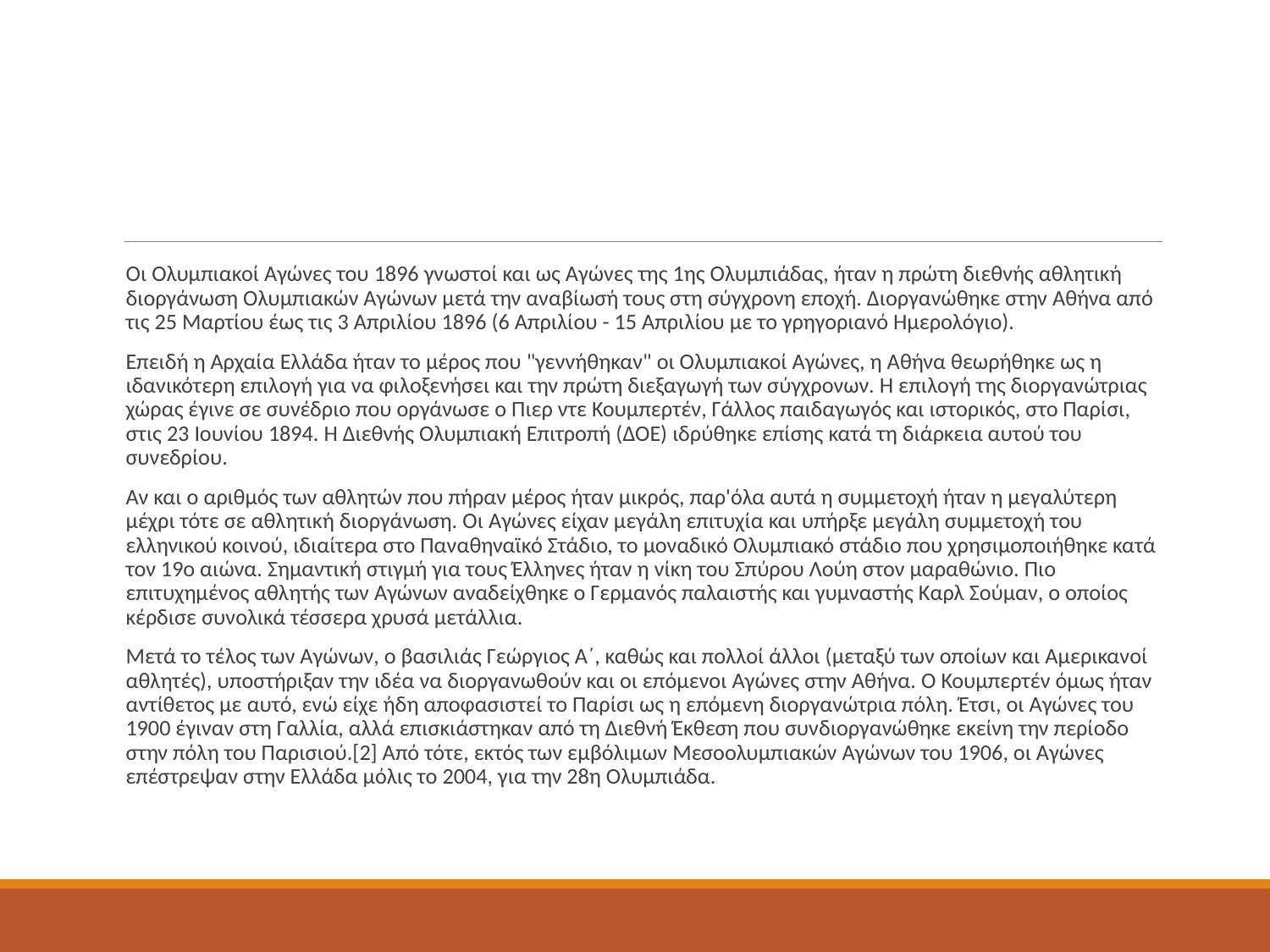

#
Οι Ολυμπιακοί Αγώνες του 1896 γνωστοί και ως Αγώνες της 1ης Ολυμπιάδας, ήταν η πρώτη διεθνής αθλητική διοργάνωση Ολυμπιακών Αγώνων μετά την αναβίωσή τους στη σύγχρονη εποχή. Διοργανώθηκε στην Αθήνα από τις 25 Μαρτίου έως τις 3 Απριλίου 1896 (6 Απριλίου - 15 Απριλίου με το γρηγοριανό Ημερολόγιο).
Επειδή η Αρχαία Ελλάδα ήταν το μέρος που "γεννήθηκαν" οι Ολυμπιακοί Αγώνες, η Αθήνα θεωρήθηκε ως η ιδανικότερη επιλογή για να φιλοξενήσει και την πρώτη διεξαγωγή των σύγχρονων. Η επιλογή της διοργανώτριας χώρας έγινε σε συνέδριο που οργάνωσε ο Πιερ ντε Κουμπερτέν, Γάλλος παιδαγωγός και ιστορικός, στο Παρίσι, στις 23 Ιουνίου 1894. Η Διεθνής Ολυμπιακή Επιτροπή (ΔΟΕ) ιδρύθηκε επίσης κατά τη διάρκεια αυτού του συνεδρίου.
Αν και ο αριθμός των αθλητών που πήραν μέρος ήταν μικρός, παρ'όλα αυτά η συμμετοχή ήταν η μεγαλύτερη μέχρι τότε σε αθλητική διοργάνωση. Οι Αγώνες είχαν μεγάλη επιτυχία και υπήρξε μεγάλη συμμετοχή του ελληνικού κοινού, ιδιαίτερα στο Παναθηναϊκό Στάδιο, το μοναδικό Ολυμπιακό στάδιο που χρησιμοποιήθηκε κατά τον 19ο αιώνα. Σημαντική στιγμή για τους Έλληνες ήταν η νίκη του Σπύρου Λούη στον μαραθώνιο. Πιο επιτυχημένος αθλητής των Αγώνων αναδείχθηκε ο Γερμανός παλαιστής και γυμναστής Καρλ Σούμαν, ο οποίος κέρδισε συνολικά τέσσερα χρυσά μετάλλια.
Μετά το τέλος των Αγώνων, ο βασιλιάς Γεώργιος Α΄, καθώς και πολλοί άλλοι (μεταξύ των οποίων και Αμερικανοί αθλητές), υποστήριξαν την ιδέα να διοργανωθούν και οι επόμενοι Αγώνες στην Αθήνα. Ο Κουμπερτέν όμως ήταν αντίθετος με αυτό, ενώ είχε ήδη αποφασιστεί το Παρίσι ως η επόμενη διοργανώτρια πόλη. Έτσι, οι Αγώνες του 1900 έγιναν στη Γαλλία, αλλά επισκιάστηκαν από τη Διεθνή Έκθεση που συνδιοργανώθηκε εκείνη την περίοδο στην πόλη του Παρισιού.[2] Από τότε, εκτός των εμβόλιμων Μεσοολυμπιακών Αγώνων του 1906, οι Αγώνες επέστρεψαν στην Ελλάδα μόλις το 2004, για την 28η Ολυμπιάδα.